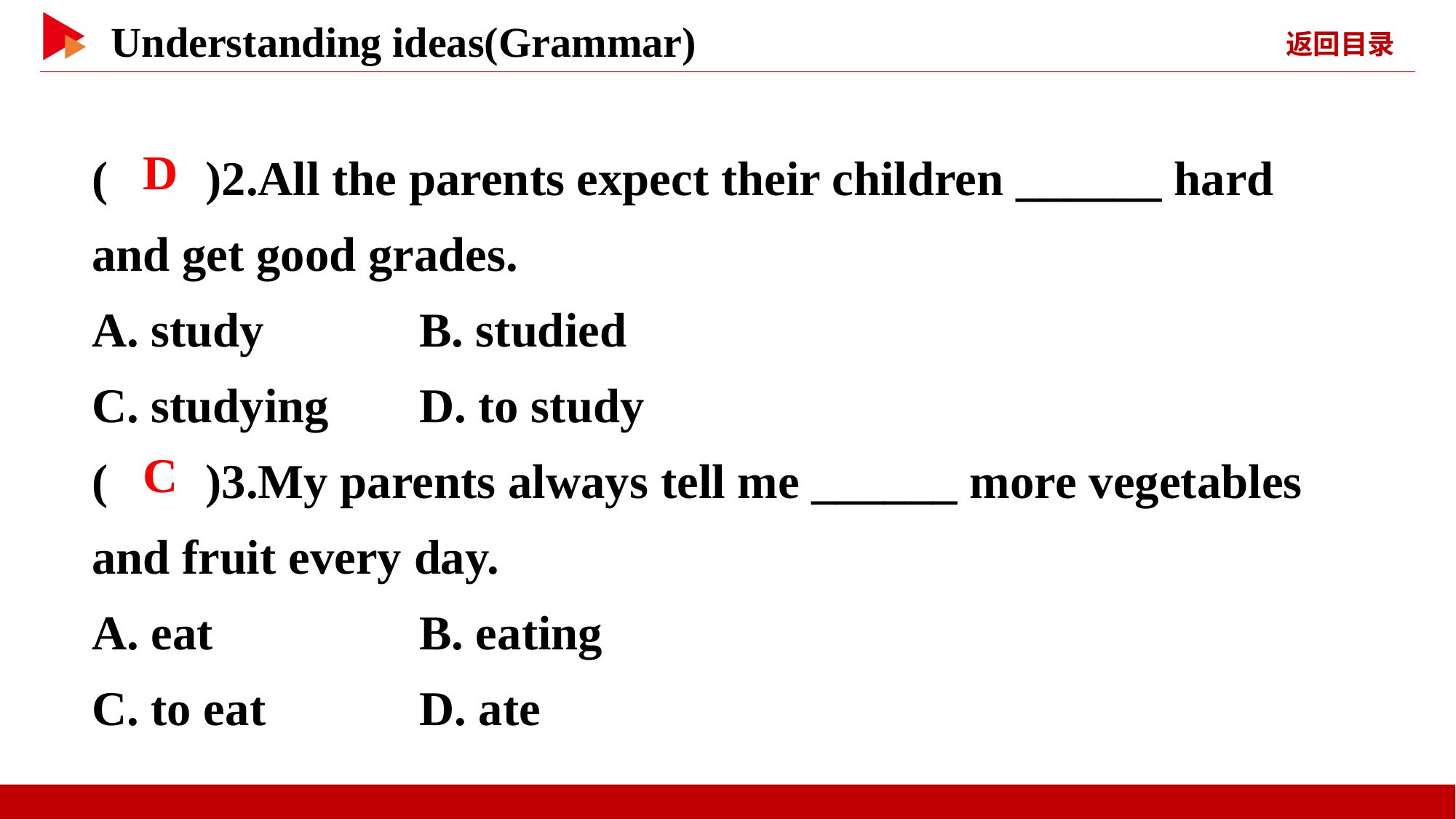

(        )2.All the parents expect their children ______ hard and get good grades.
A. study		B. studied
C. studying	D. to study
(        )3.My parents always tell me ______ more vegetables and fruit every day.
A. eat		B. eating
C. to eat		D. ate
   D
   C